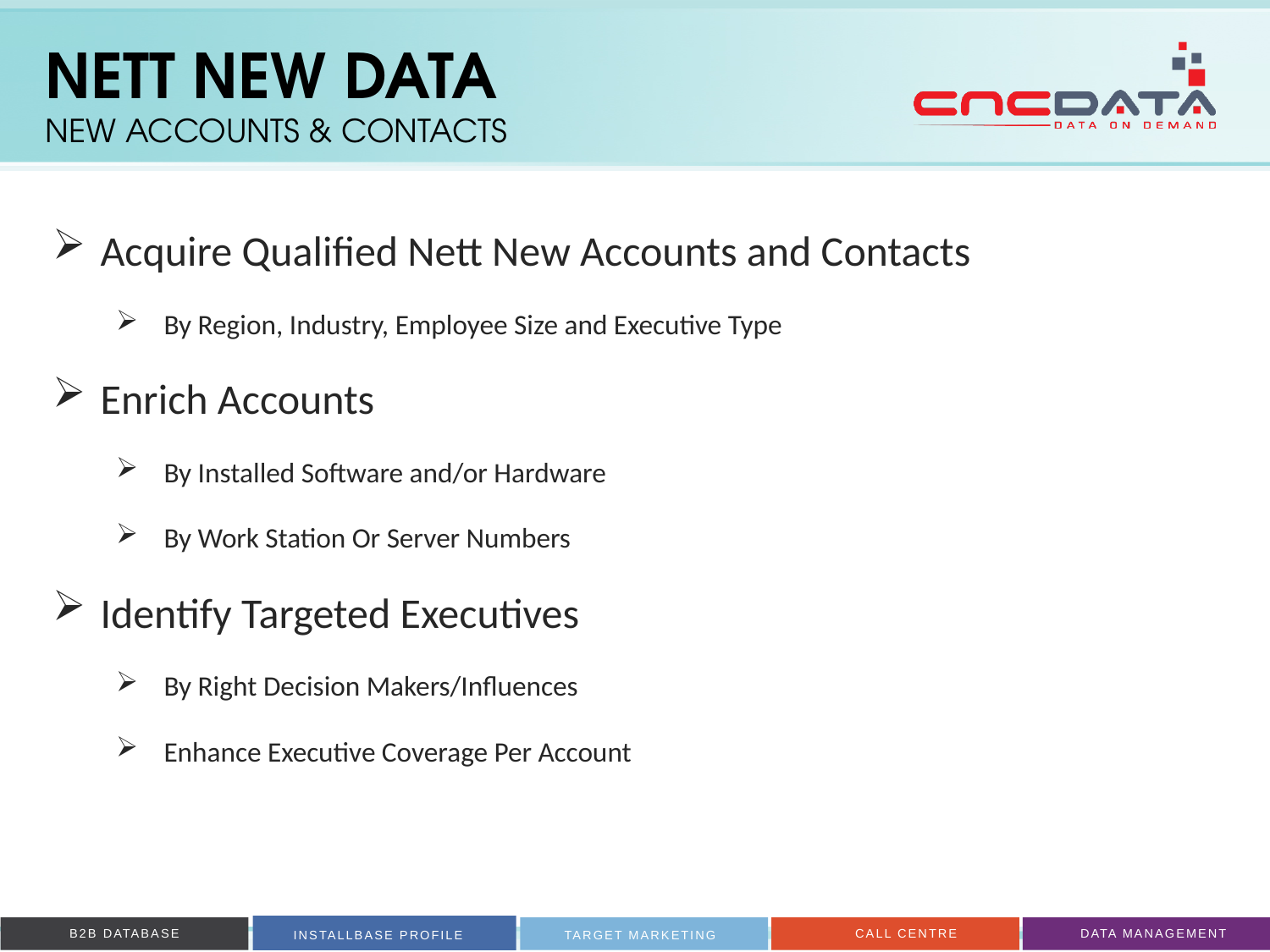

# NETT NEW DATA NEW Accounts & Contacts
Acquire Qualified Nett New Accounts and Contacts
By Region, Industry, Employee Size and Executive Type
Enrich Accounts
By Installed Software and/or Hardware
By Work Station Or Server Numbers
Identify Targeted Executives
By Right Decision Makers/Influences
Enhance Executive Coverage Per Account